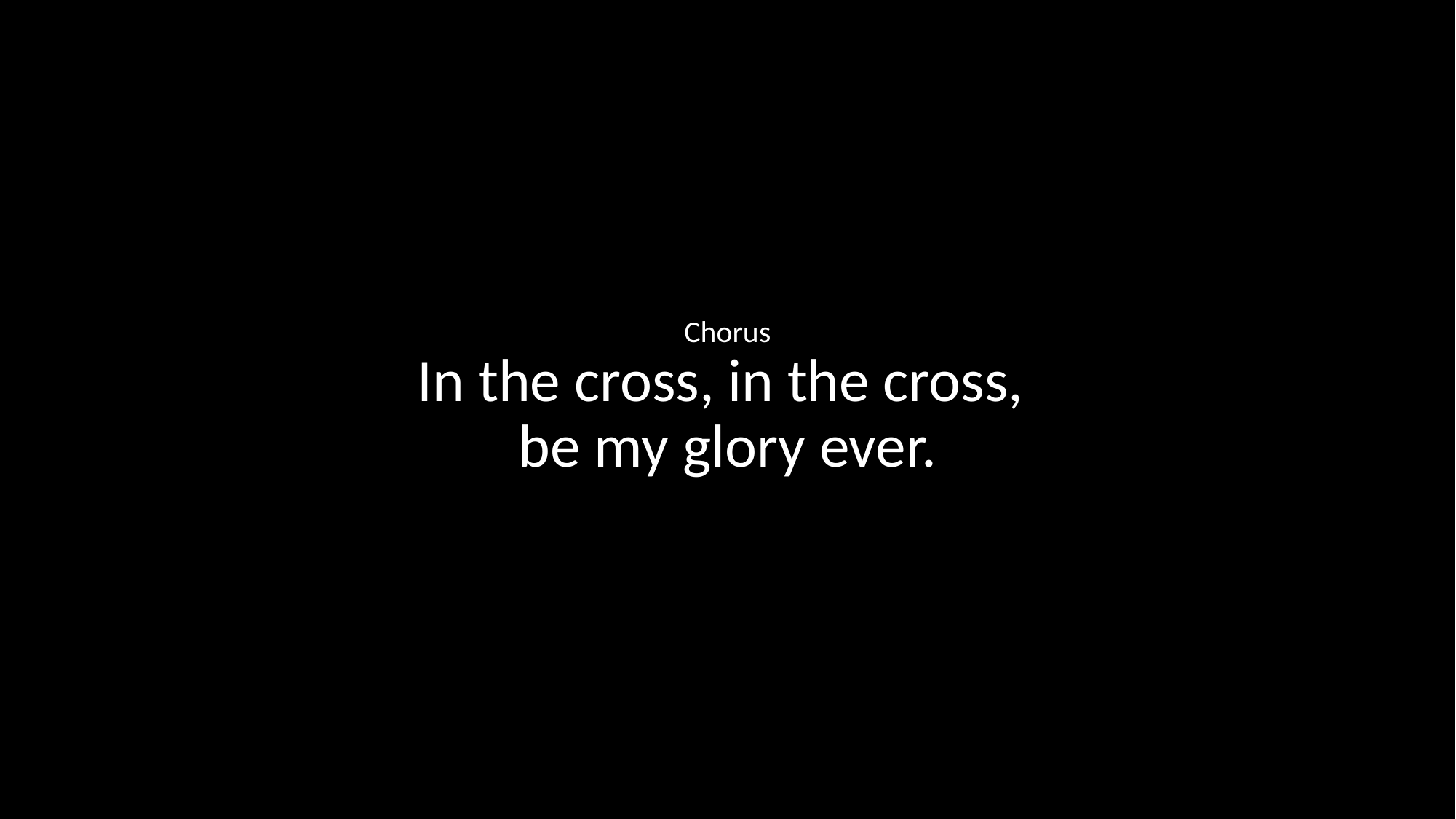

Chorus
In the cross, in the cross,
be my glory ever.